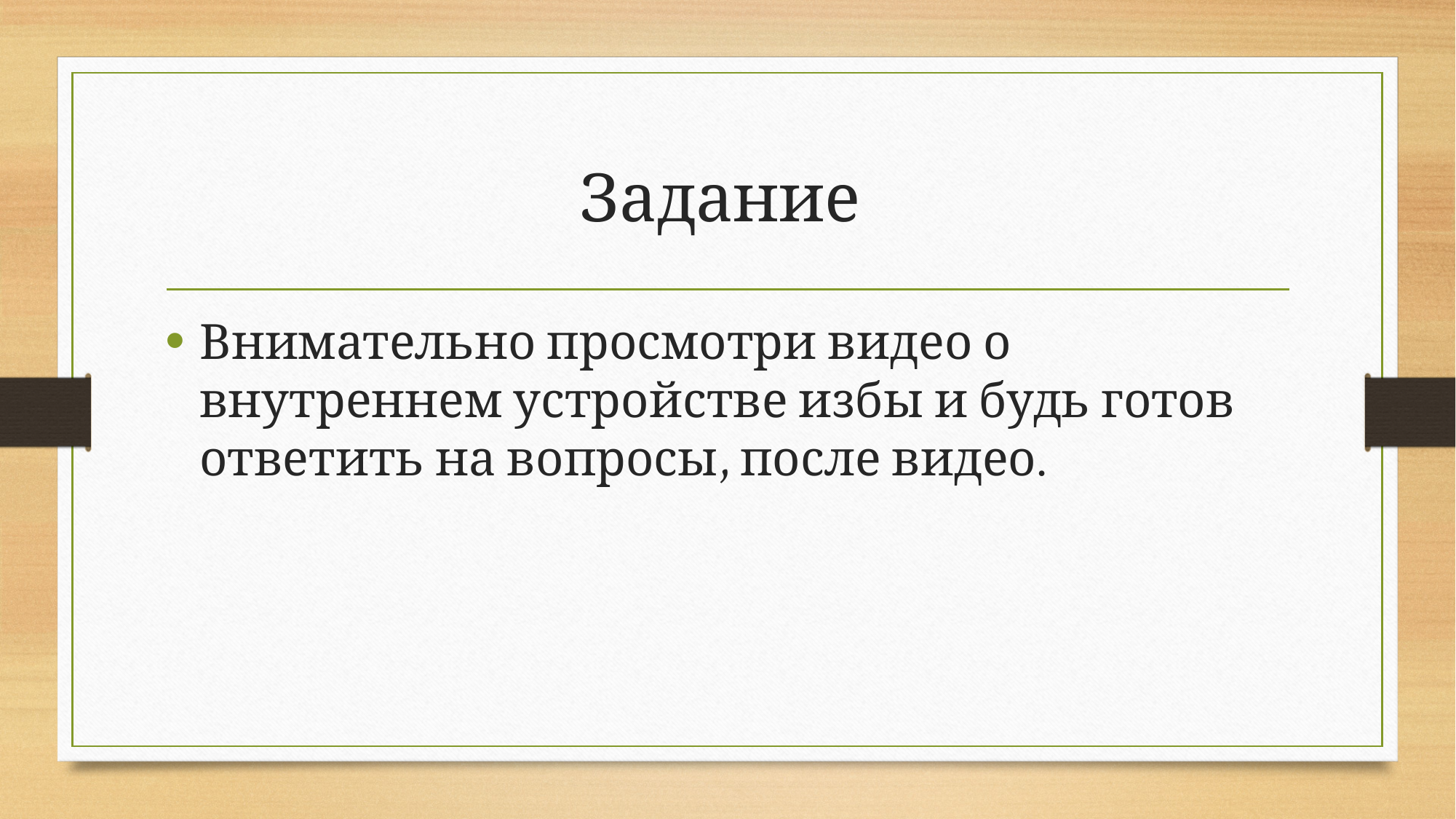

# Задание
Внимательно просмотри видео о внутреннем устройстве избы и будь готов ответить на вопросы, после видео.